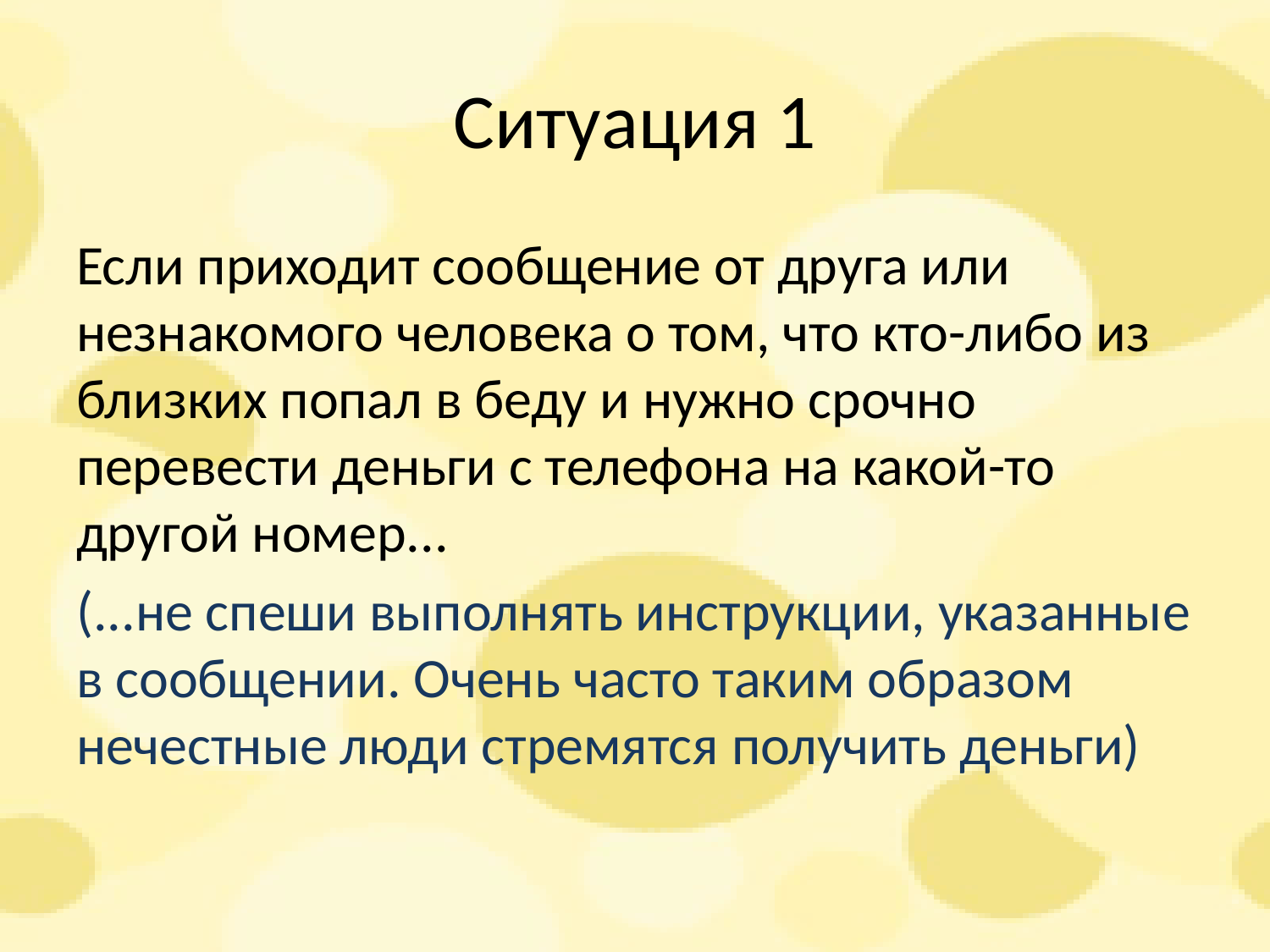

# Ситуация 1
Если приходит сообщение от друга или незнакомого человека о том, что кто-либо из близких попал в беду и нужно срочно перевести деньги с телефона на какой-то другой номер...
(...не спеши выполнять инструкции, указанные в сообщении. Очень часто таким образом нечестные люди стремятся получить деньги)